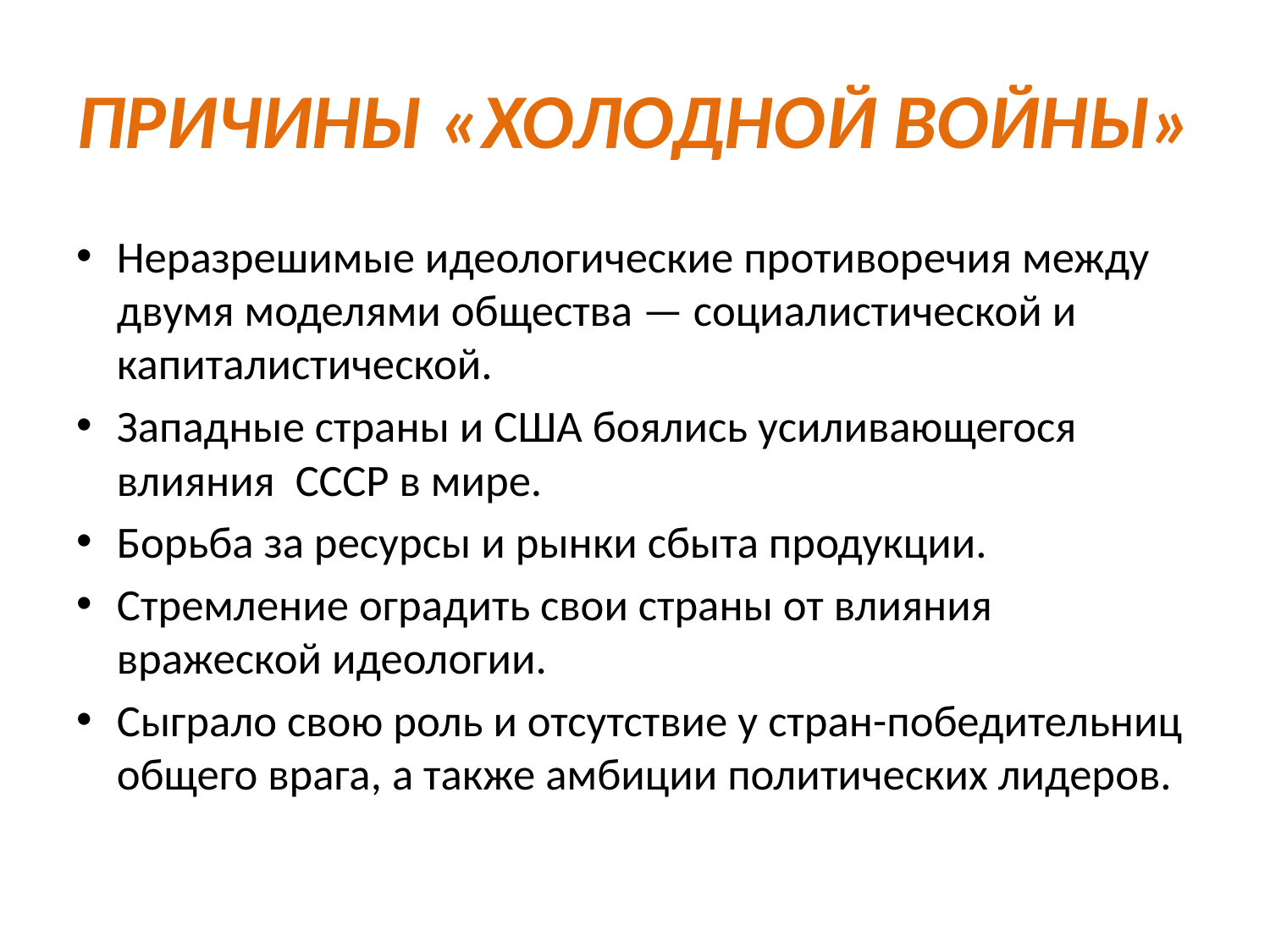

# ПРИЧИНЫ «ХОЛОДНОЙ ВОЙНЫ»
Неразрешимые идеологические противоречия между двумя моделями общества — социалистической и капиталистической.
Западные страны и США боялись усиливающегося влияния  СССР в мире.
Борьба за ресурсы и рынки сбыта продукции.
Стремление оградить свои страны от влияния вражеской идеологии.
Сыграло свою роль и отсутствие у стран-победительниц общего врага, а также амбиции политических лидеров.